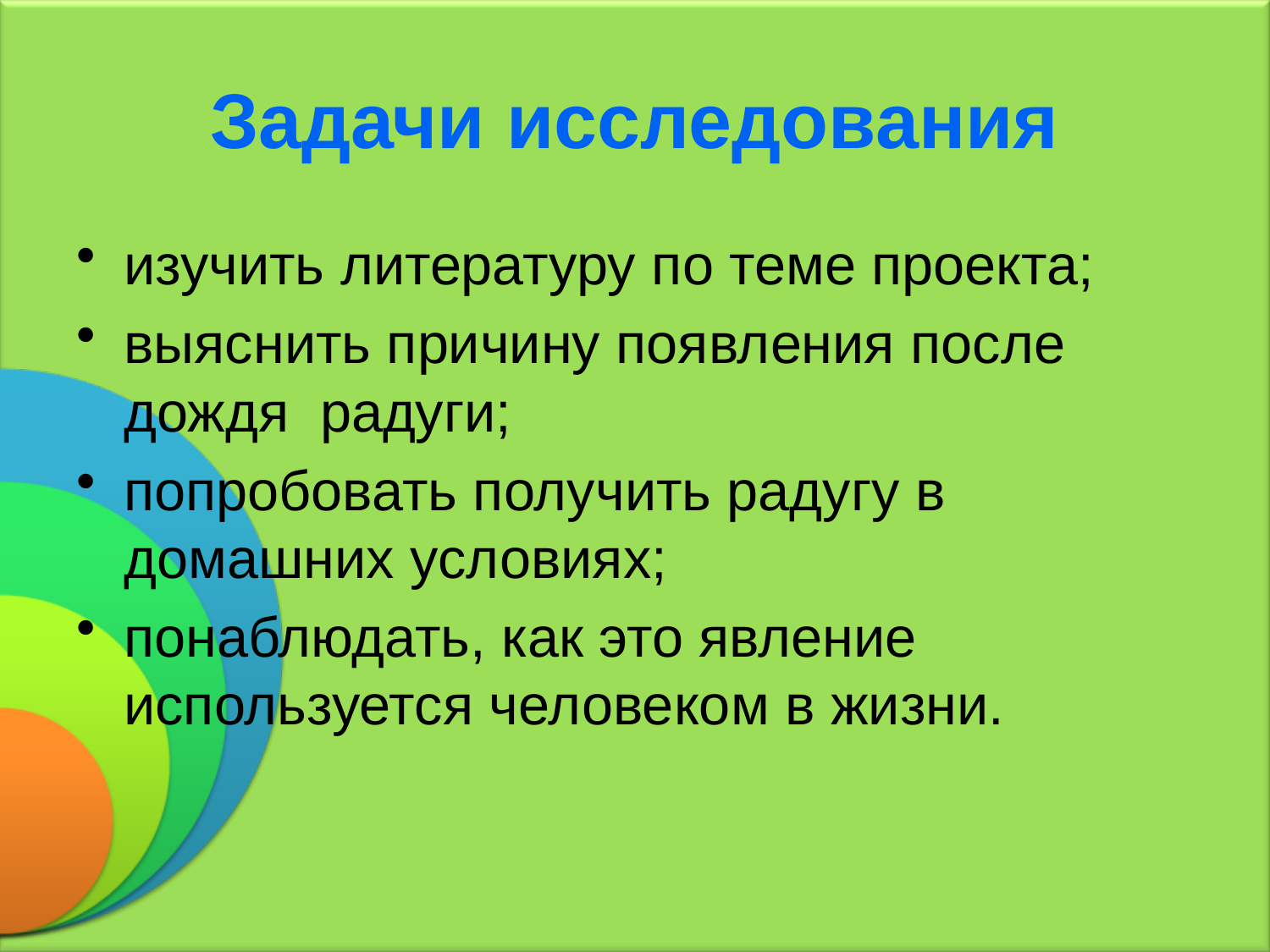

# Задачи исследования
изучить литературу по теме проекта;
выяснить причину появления после дождя  радуги;
попробовать получить радугу в домашних условиях;
понаблюдать, как это явление используется человеком в жизни.